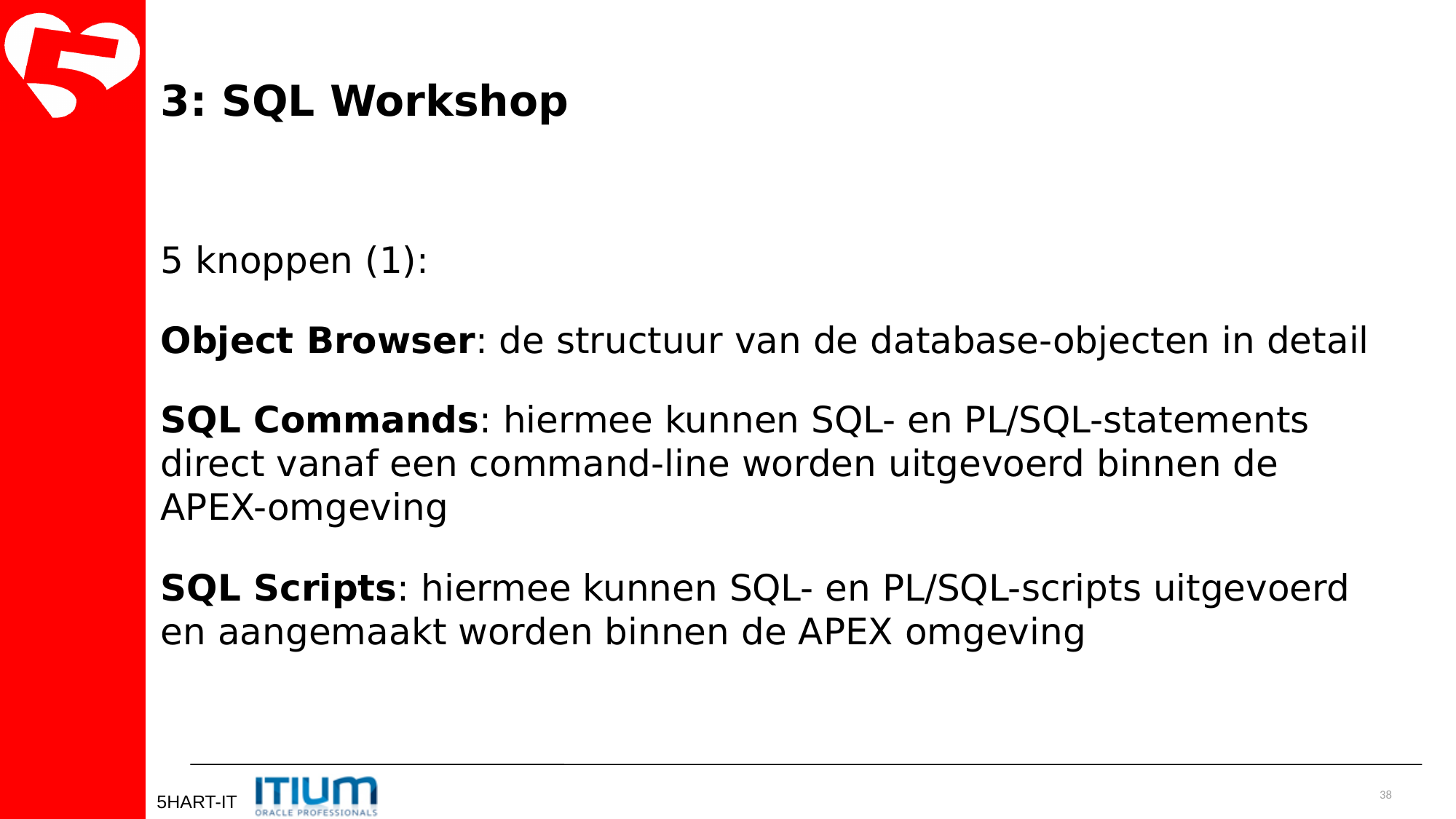

3: SQL Workshop
5 knoppen (1):
Object Browser: de structuur van de database-objecten in detail
SQL Commands: hiermee kunnen SQL- en PL/SQL-statements direct vanaf een command-line worden uitgevoerd binnen de APEX-omgeving
SQL Scripts: hiermee kunnen SQL- en PL/SQL-scripts uitgevoerd en aangemaakt worden binnen de APEX omgeving
38